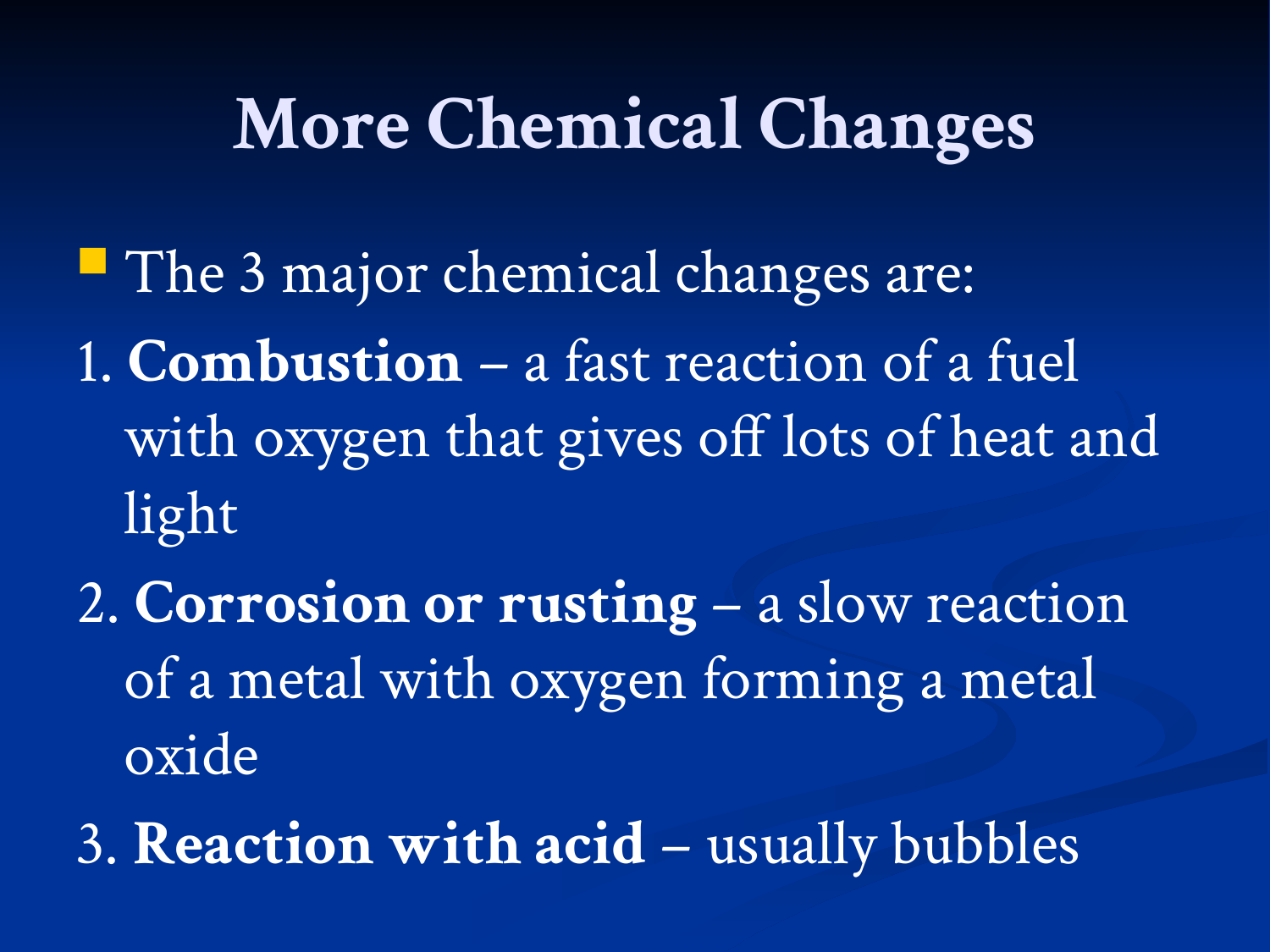

# More Chemical Changes
The 3 major chemical changes are:
1. Combustion – a fast reaction of a fuel with oxygen that gives off lots of heat and light
2. Corrosion or rusting – a slow reaction of a metal with oxygen forming a metal oxide
3. Reaction with acid – usually bubbles